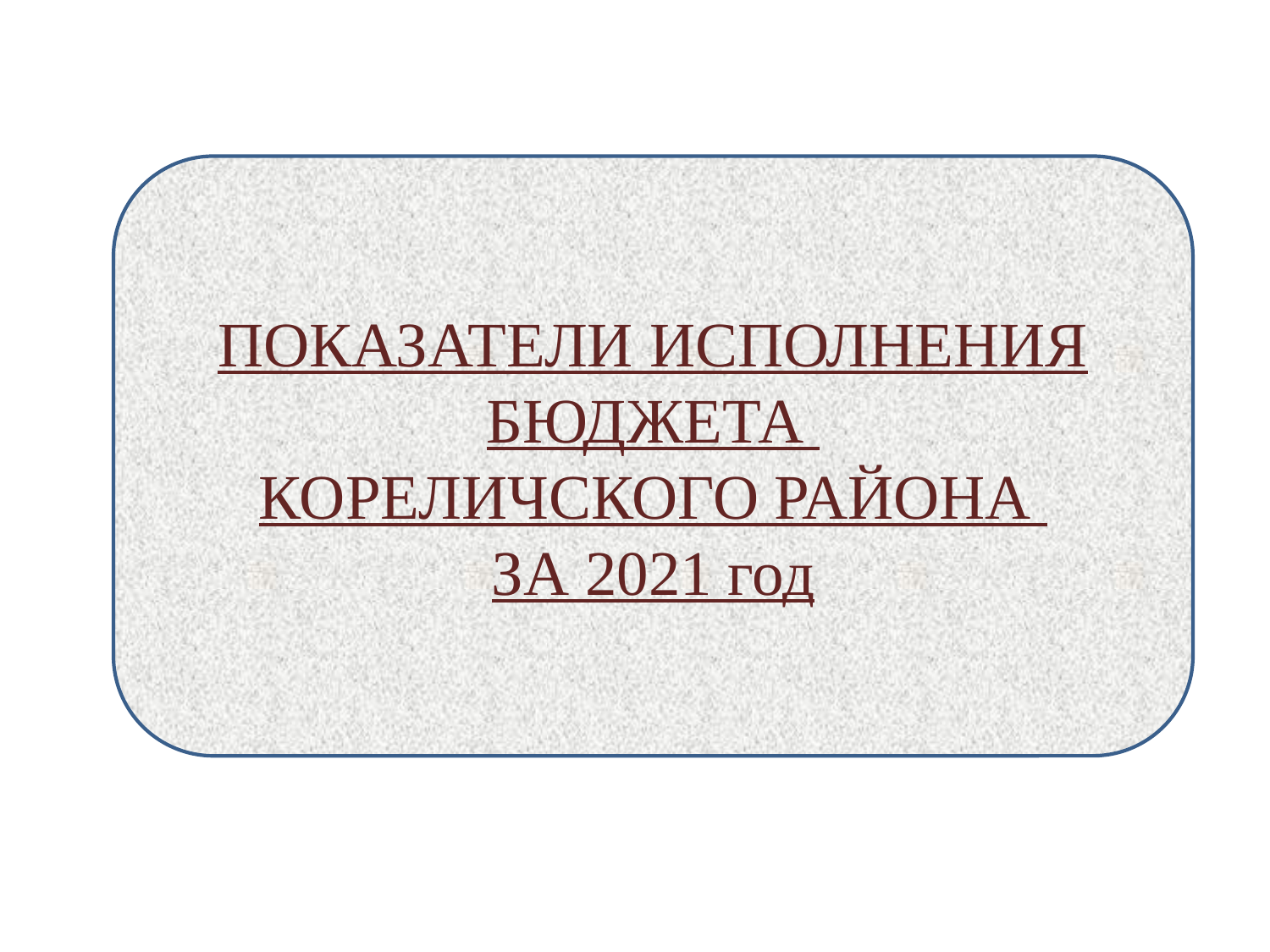

ПОКАЗАТЕЛИ ИСПОЛНЕНИЯ БЮДЖЕТА
КОРЕЛИЧСКОГО РАЙОНА
ЗА 2021 год
# ПОКАЗАТЕЛИ ИСПОЛНЕНИЯ БЮДЖЕТА КОРЕЛИЧСКОГО РАЙОНА ЗА 2019 год